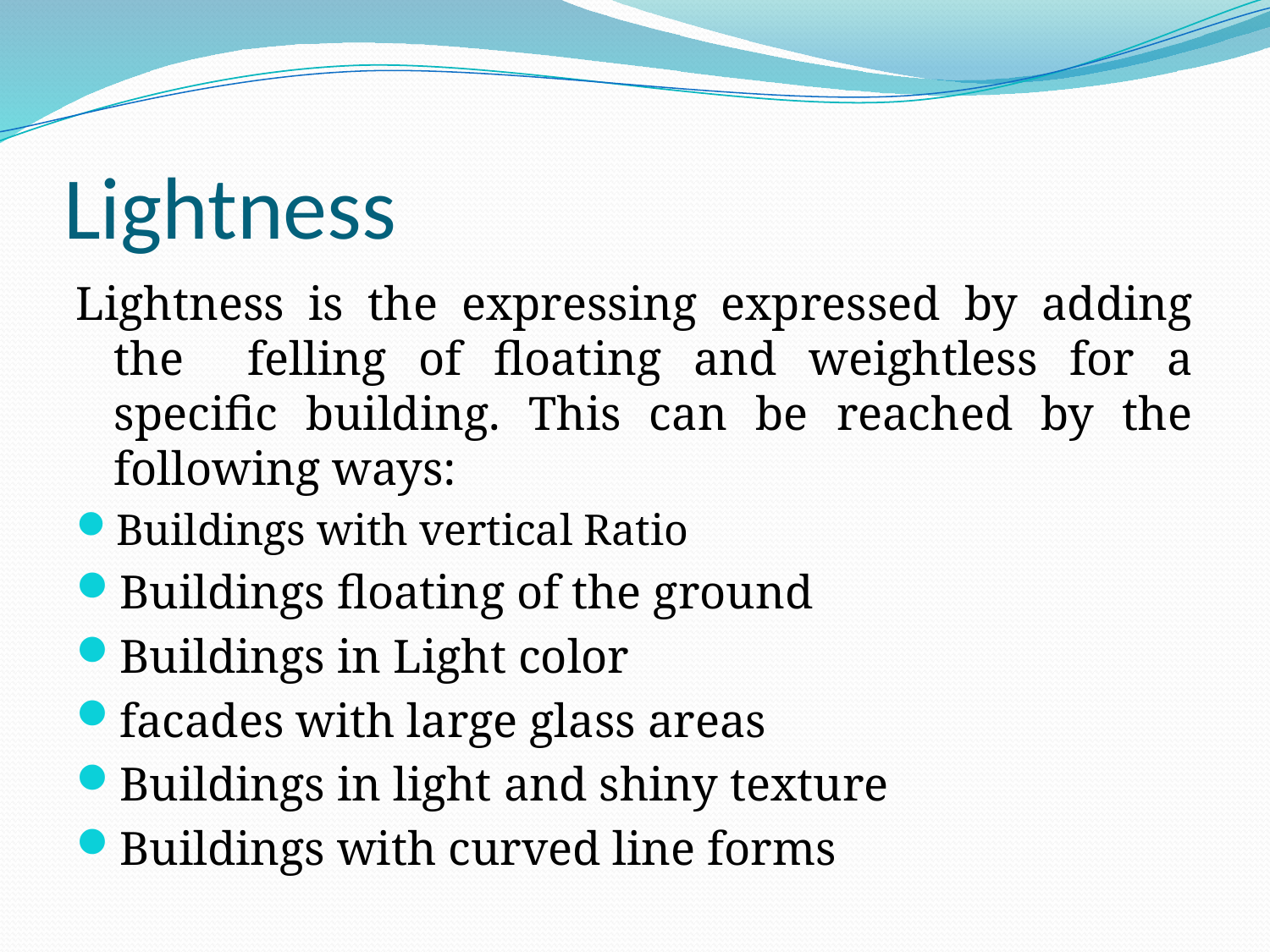

# Lightness
Lightness is the expressing expressed by adding the  felling of floating and weightless for a specific building. This can be reached by the following ways:
Buildings with vertical Ratio
Buildings floating of the ground
Buildings in Light color
facades with large glass areas
Buildings in light and shiny texture
Buildings with curved line forms